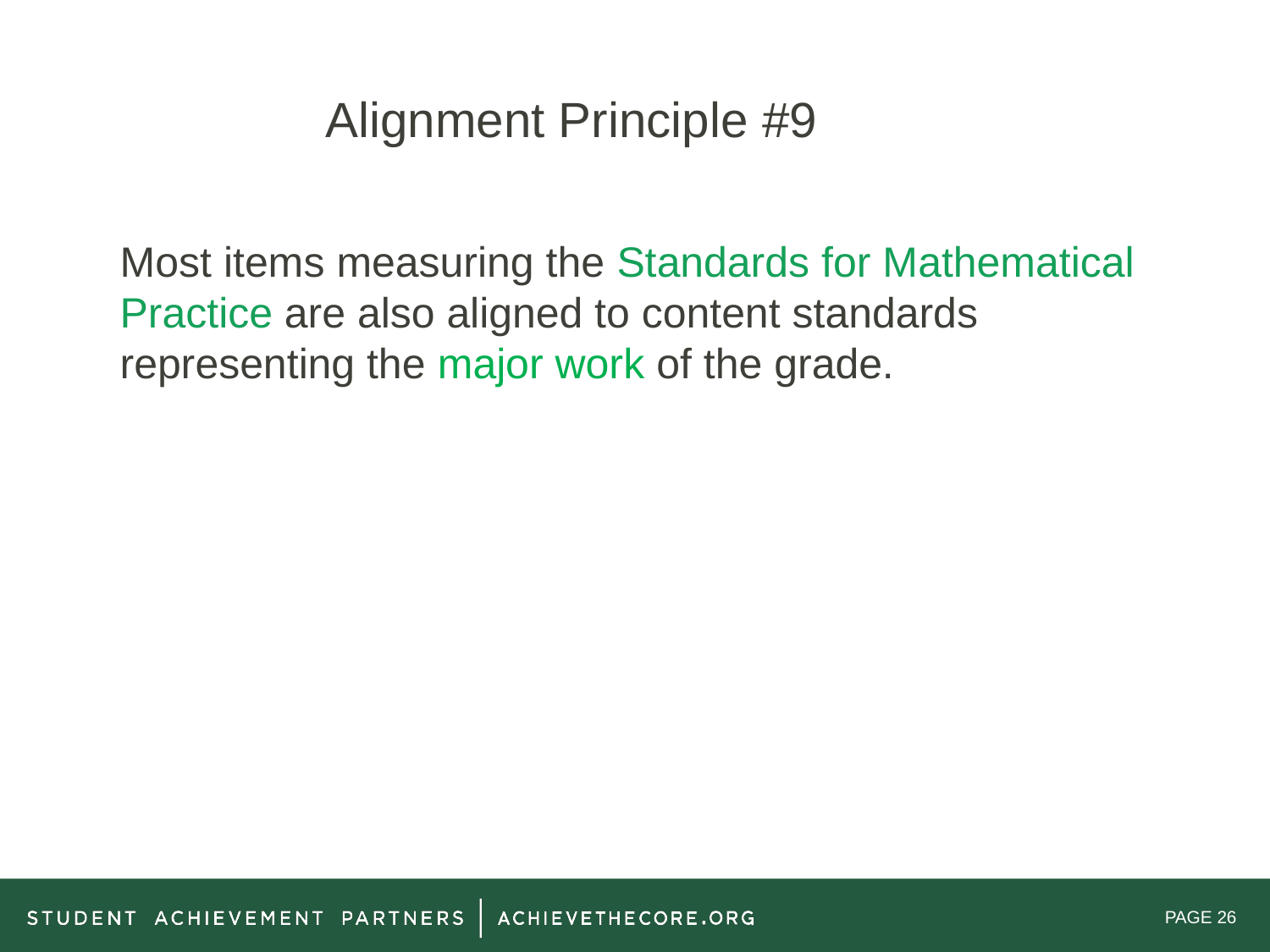

Alignment Principle #9
	Most items measuring the Standards for Mathematical Practice are also aligned to content standards representing the major work of the grade.